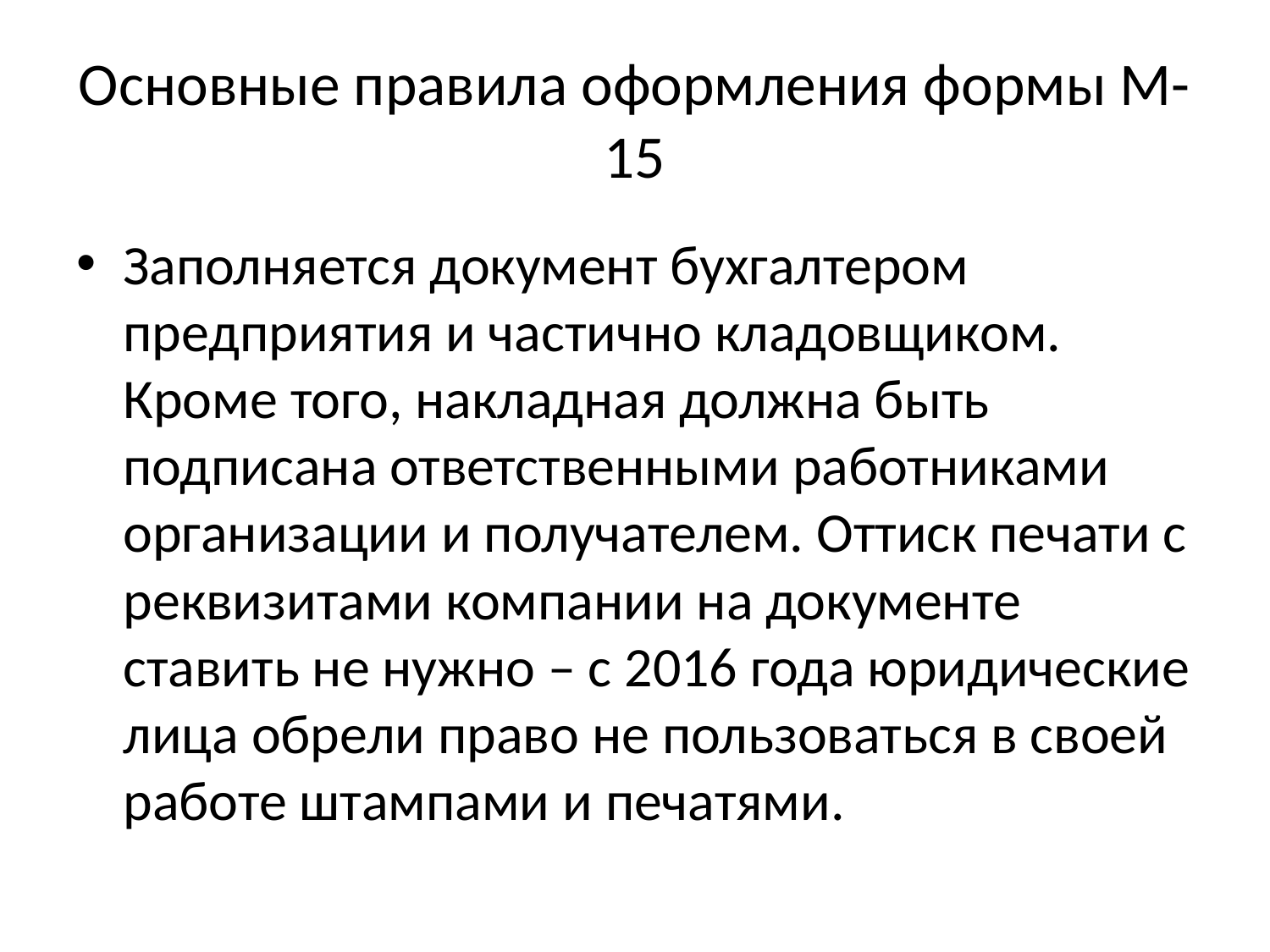

# Основные правила оформления формы М-15
Заполняется документ бухгалтером предприятия и частично кладовщиком. Кроме того, накладная должна быть подписана ответственными работниками организации и получателем. Оттиск печати с реквизитами компании на документе ставить не нужно – с 2016 года юридические лица обрели право не пользоваться в своей работе штампами и печатями.